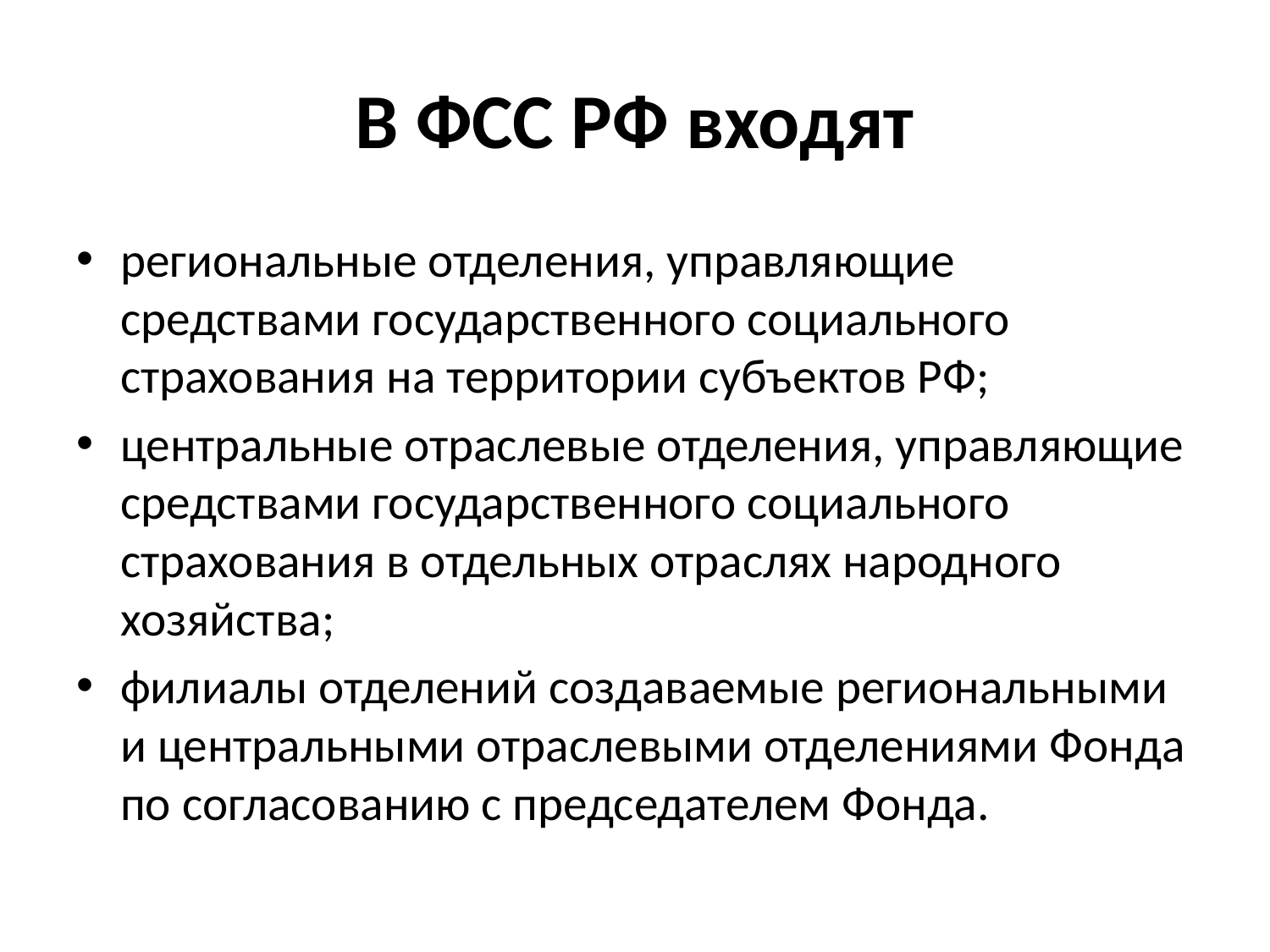

# В ФСС РФ входят
региональные отделения, управляющие средствами государственного социального страхования на территории субъектов РФ;
центральные отраслевые отделения, управляющие средствами государственного социального страхования в отдельных отраслях народного хозяйства;
филиалы отделений создаваемые региональными и центральными отраслевыми отделениями Фонда по согласованию с председателем Фонда.